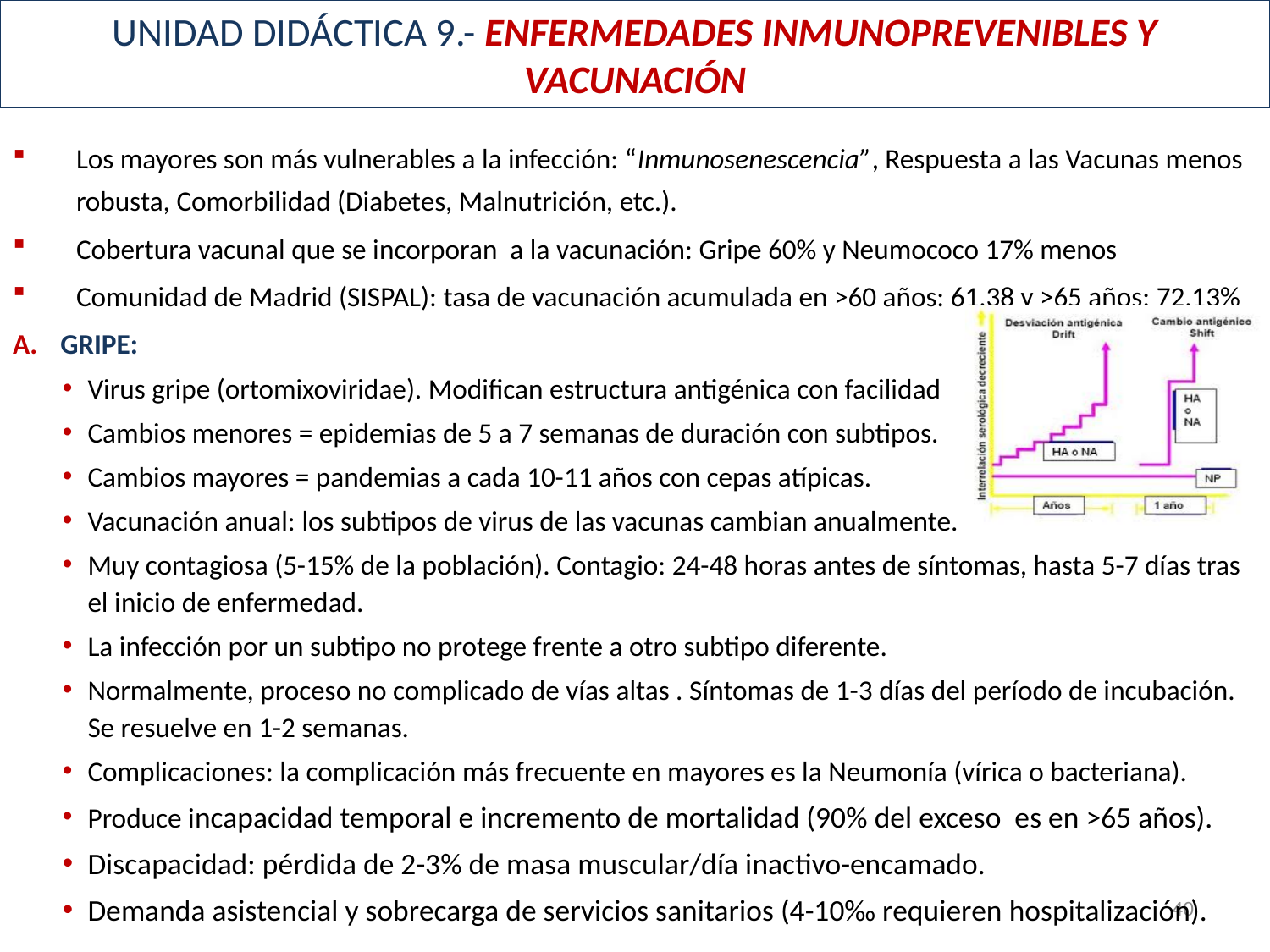

# UNIDAD DIDÁCTICA 9.- ENFERMEDADES INMUNOPREVENIBLES Y VACUNACIÓN
Los mayores son más vulnerables a la infección: “Inmunosenescencia”, Respuesta a las Vacunas menos robusta, Comorbilidad (Diabetes, Malnutrición, etc.).
Cobertura vacunal que se incorporan  a la vacunación: Gripe 60% y Neumococo 17% menos
Comunidad de Madrid (SISPAL): tasa de vacunación acumulada en >60 años: 61,38 y >65 años: 72,13%
GRIPE:
Virus gripe (ortomixoviridae). Modifican estructura antigénica con facilidad
Cambios menores = epidemias de 5 a 7 semanas de duración con subtipos.
Cambios mayores = pandemias a cada 10-11 años con cepas atípicas.
Vacunación anual: los subtipos de virus de las vacunas cambian anualmente.
Muy contagiosa (5-15% de la población). Contagio: 24-48 horas antes de síntomas, hasta 5-7 días tras el inicio de enfermedad.
La infección por un subtipo no protege frente a otro subtipo diferente.
Normalmente, proceso no complicado de vías altas . Síntomas de 1-3 días del período de incubación. Se resuelve en 1-2 semanas.
Complicaciones: la complicación más frecuente en mayores es la Neumonía (vírica o bacteriana).
Produce incapacidad temporal e incremento de mortalidad (90% del exceso  es en >65 años).
Discapacidad: pérdida de 2-3% de masa muscular/día inactivo-encamado.
Demanda asistencial y sobrecarga de servicios sanitarios (4-10‰ requieren hospitalización).

40